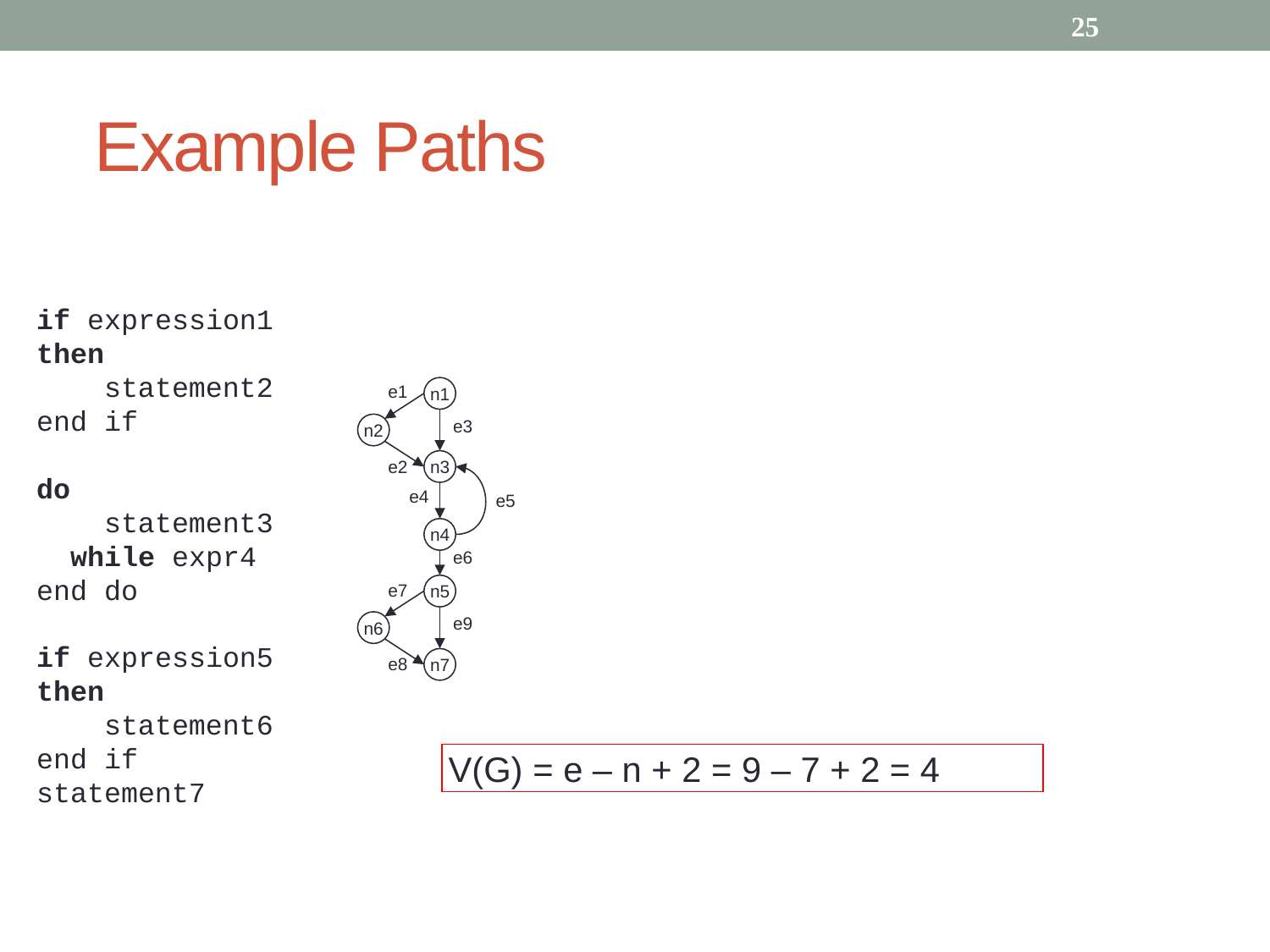

25
# Example Paths
if expression1 then
    statement2
end if

do
    statement3
  while expr4
end do

if expression5 then
    statement6
end if
statement7
n1
e1
n2
e3
n3
e2
e4
e5
n4
e6
n5
e7
n6
e9
n7
e8
V(G) = e – n + 2 = 9 – 7 + 2 = 4